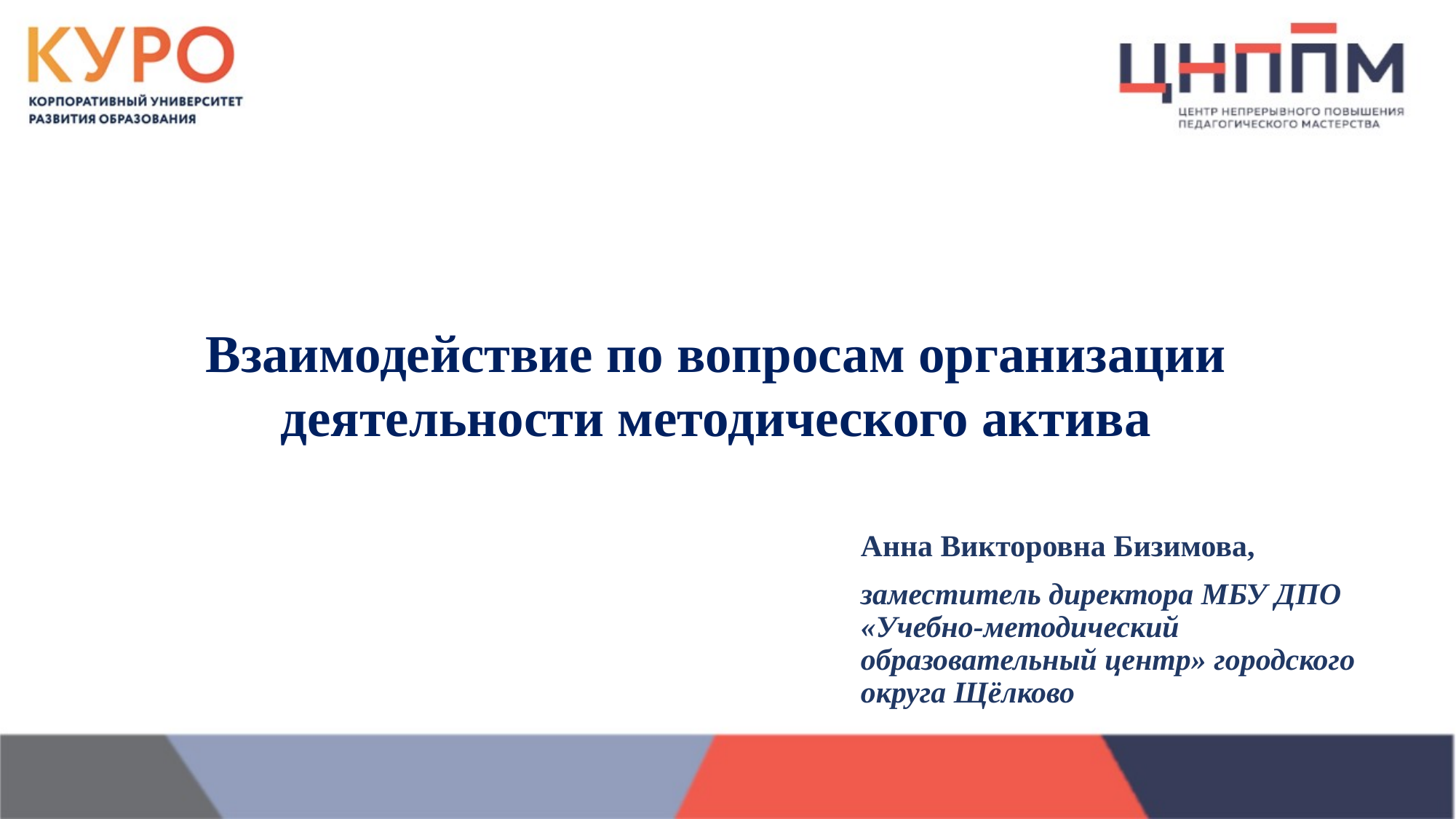

# Взаимодействие по вопросам организации деятельности методического актива
Анна Викторовна Бизимова,
заместитель директора МБУ ДПО «Учебно-методический образовательный центр» городского округа Щёлково